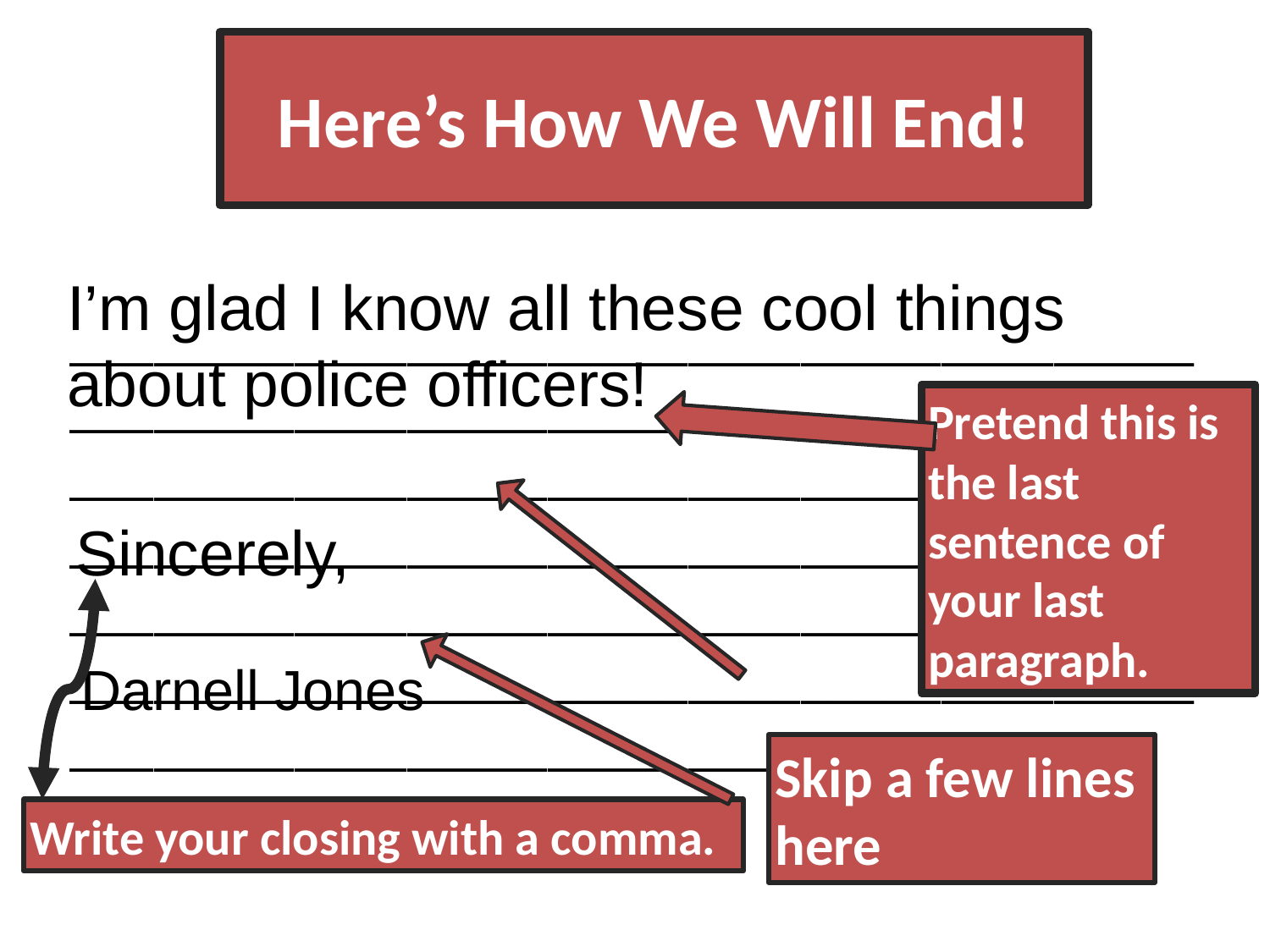

# Here’s How We Will End!
I’m glad I know all these cool things about police officers!
________________________________________________________________________________________________________________________________________________________________________________________________________________________________________________________________________________
Pretend this is the last sentence of your last paragraph.

Sincerely,

Darnell Jones

Skip a few lines here
Write your closing with a comma.